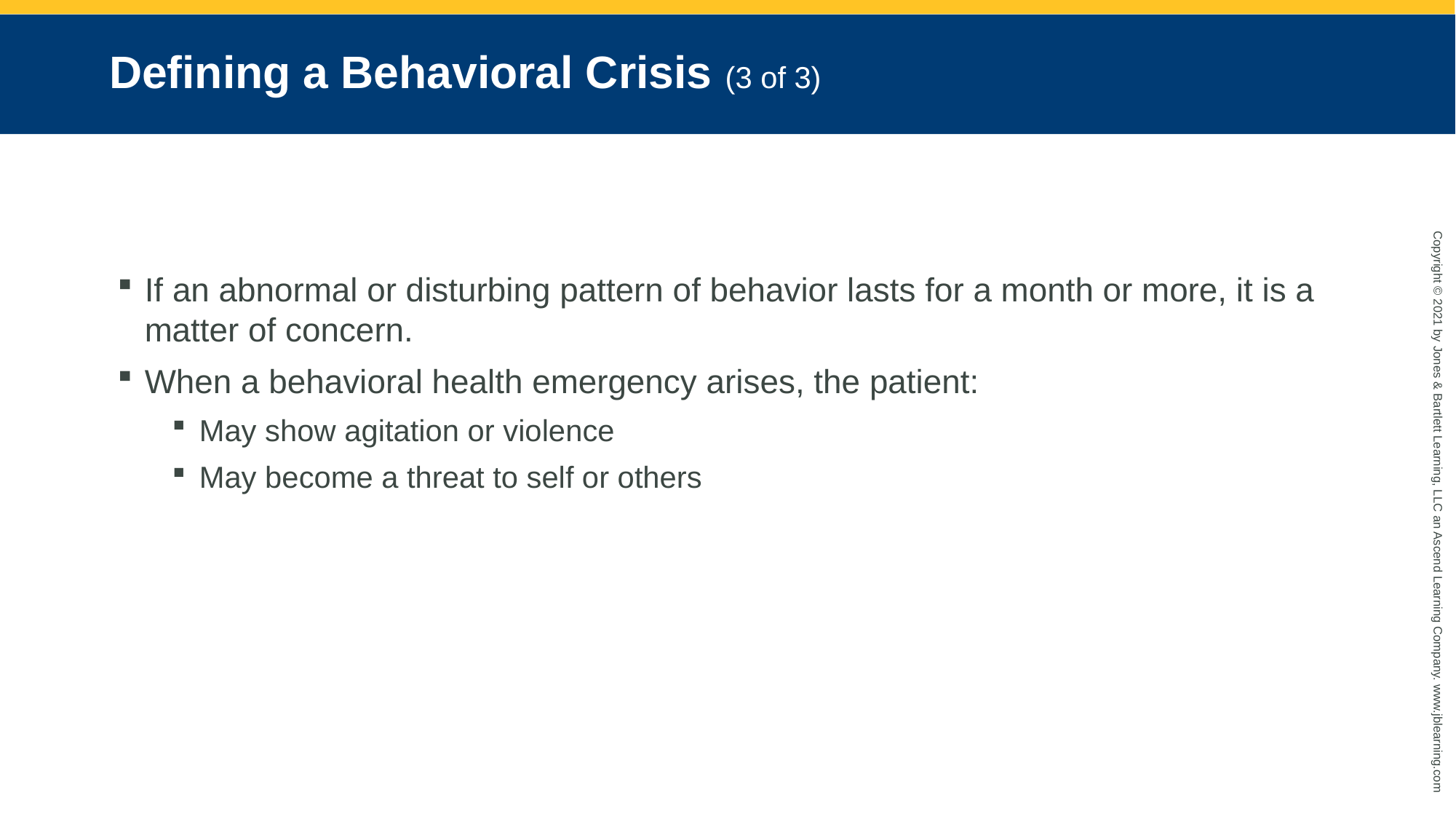

# Defining a Behavioral Crisis (3 of 3)
If an abnormal or disturbing pattern of behavior lasts for a month or more, it is a matter of concern.
When a behavioral health emergency arises, the patient:
May show agitation or violence
May become a threat to self or others